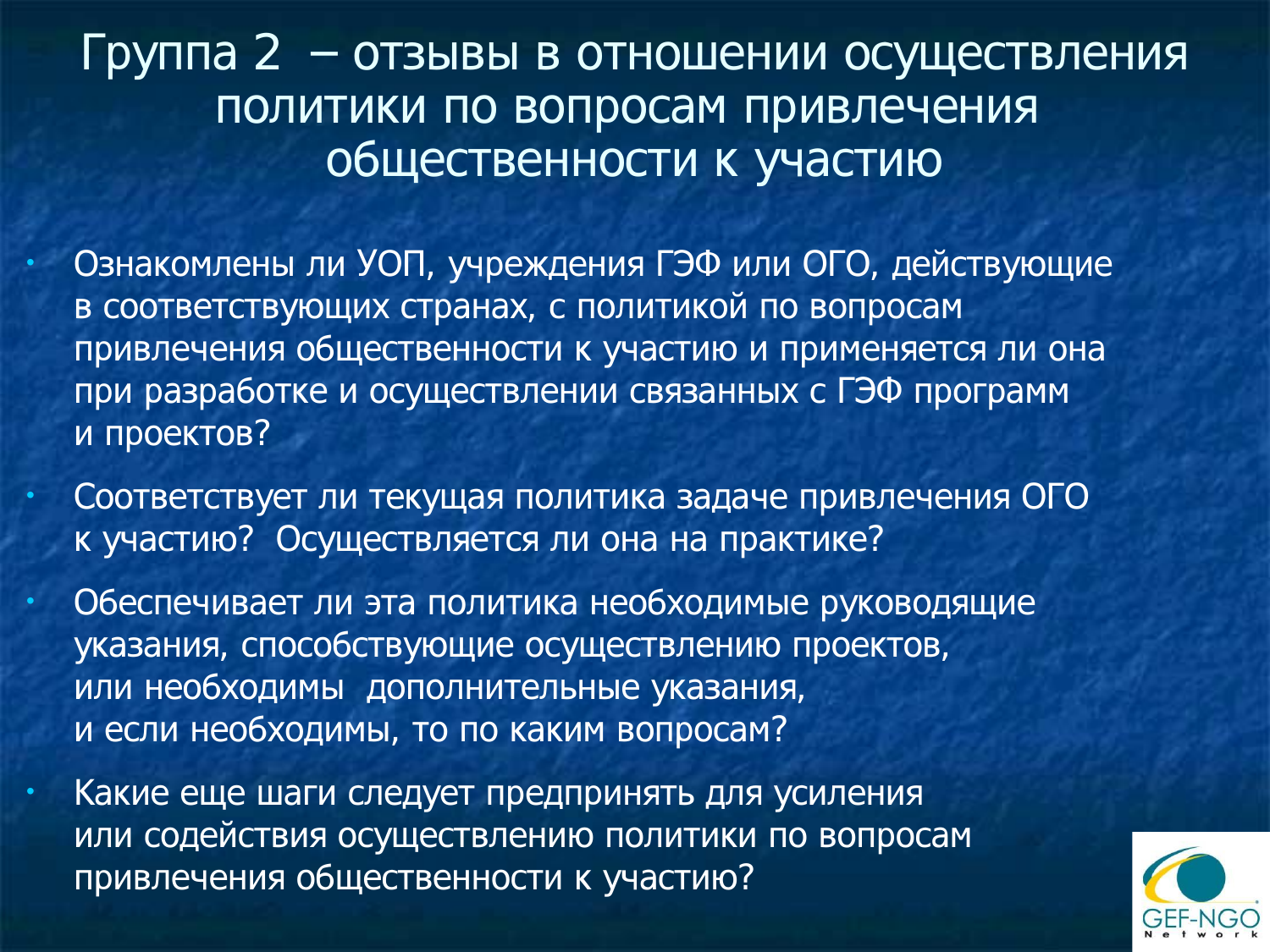

# Группа 2  – отзывы в отношении осуществления политики по вопросам привлечения общественности к участию
Ознакомлены ли УОП, учреждения ГЭФ или ОГО, действующие
в соответствующих странах, с политикой по вопросам привлечения общественности к участию и применяется ли она
при разработке и осуществлении связанных с ГЭФ программ
и проектов?
Соответствует ли текущая политика задаче привлечения ОГО
к участию?  Осуществляется ли она на практике?
Обеспечивает ли эта политика необходимые руководящие указания, способствующие осуществлению проектов,
или необходимы  дополнительные указания,
и если необходимы, то по каким вопросам?
Какие еще шаги следует предпринять для усиления
или содействия осуществлению политики по вопросам
привлечения общественности к участию?